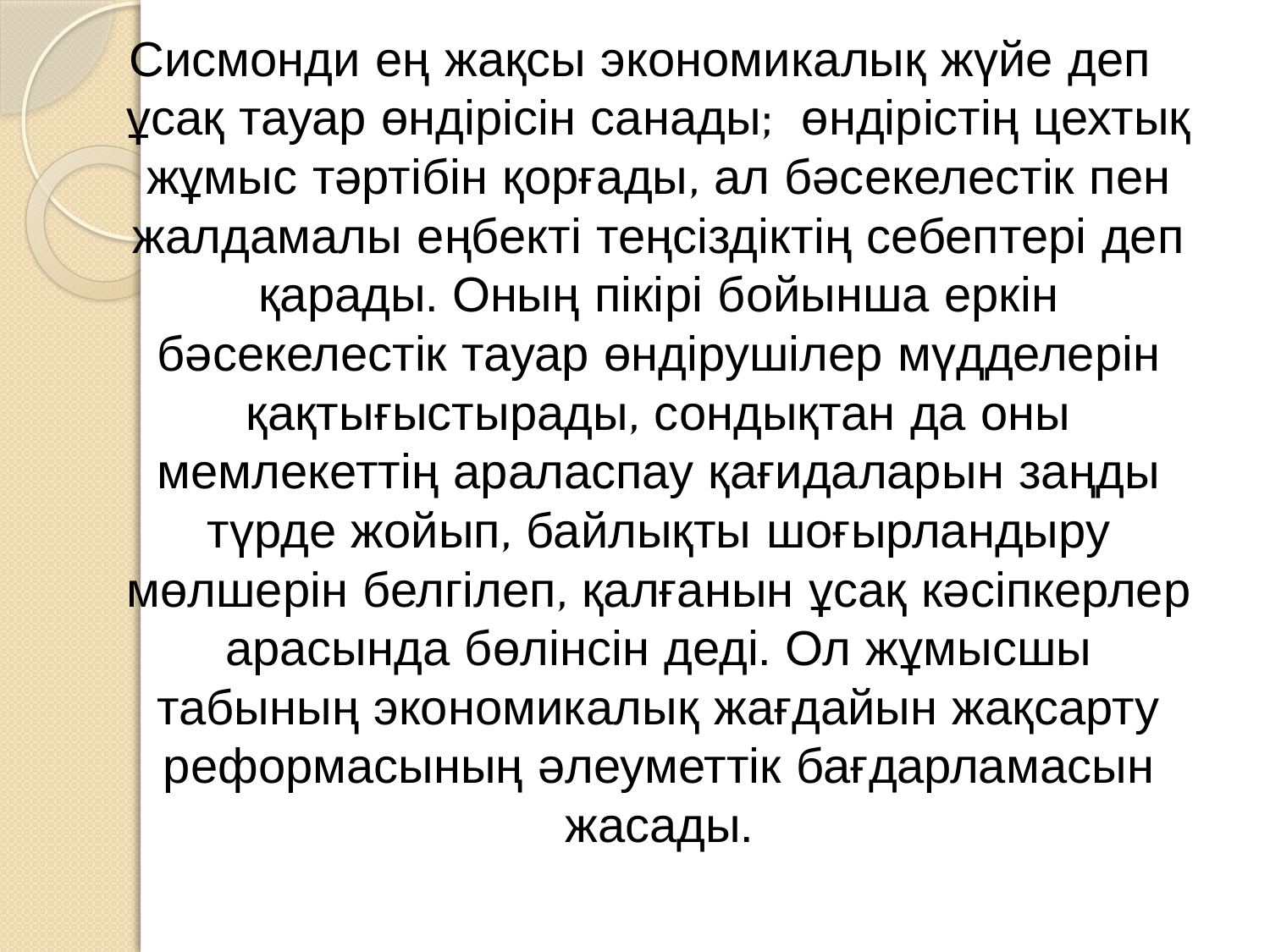

Сисмонди ең жақсы экономикалық жүйе деп ұсақ тауар өндірісін санады;  өндірістің цехтық жұмыс тәртібін қорғады, ал бәсекелестік пен жалдамалы еңбекті теңсіздіктің себептері деп қарады. Оның пікірі бойынша еркін бәсекелестік тауар өндірушілер мүдделерін қақтығыстырады, сондықтан да оны мемлекеттің араласпау қағидаларын заңды түрде жойып, байлықты шоғырландыру мөлшерін белгілеп, қалғанын ұсақ кәсіпкерлер арасында бөлінсін деді. Ол жұмысшы табының экономикалық жағдайын жақсарту реформасының әлеуметтік бағдарламасын жасады.